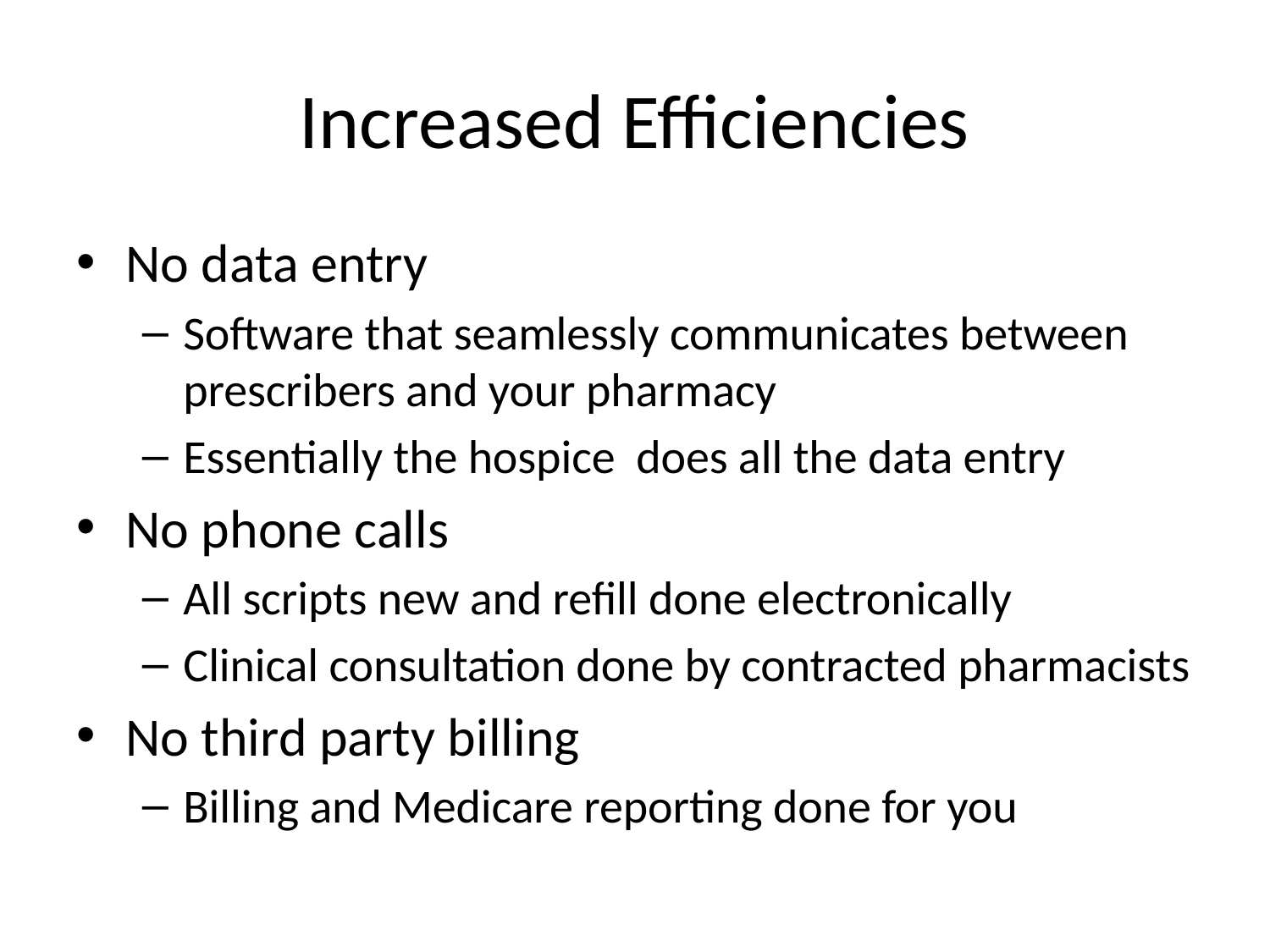

# Increased Efficiencies
No data entry
Software that seamlessly communicates between prescribers and your pharmacy
Essentially the hospice  does all the data entry
No phone calls
All scripts new and refill done electronically
Clinical consultation done by contracted pharmacists
No third party billing
Billing and Medicare reporting done for you